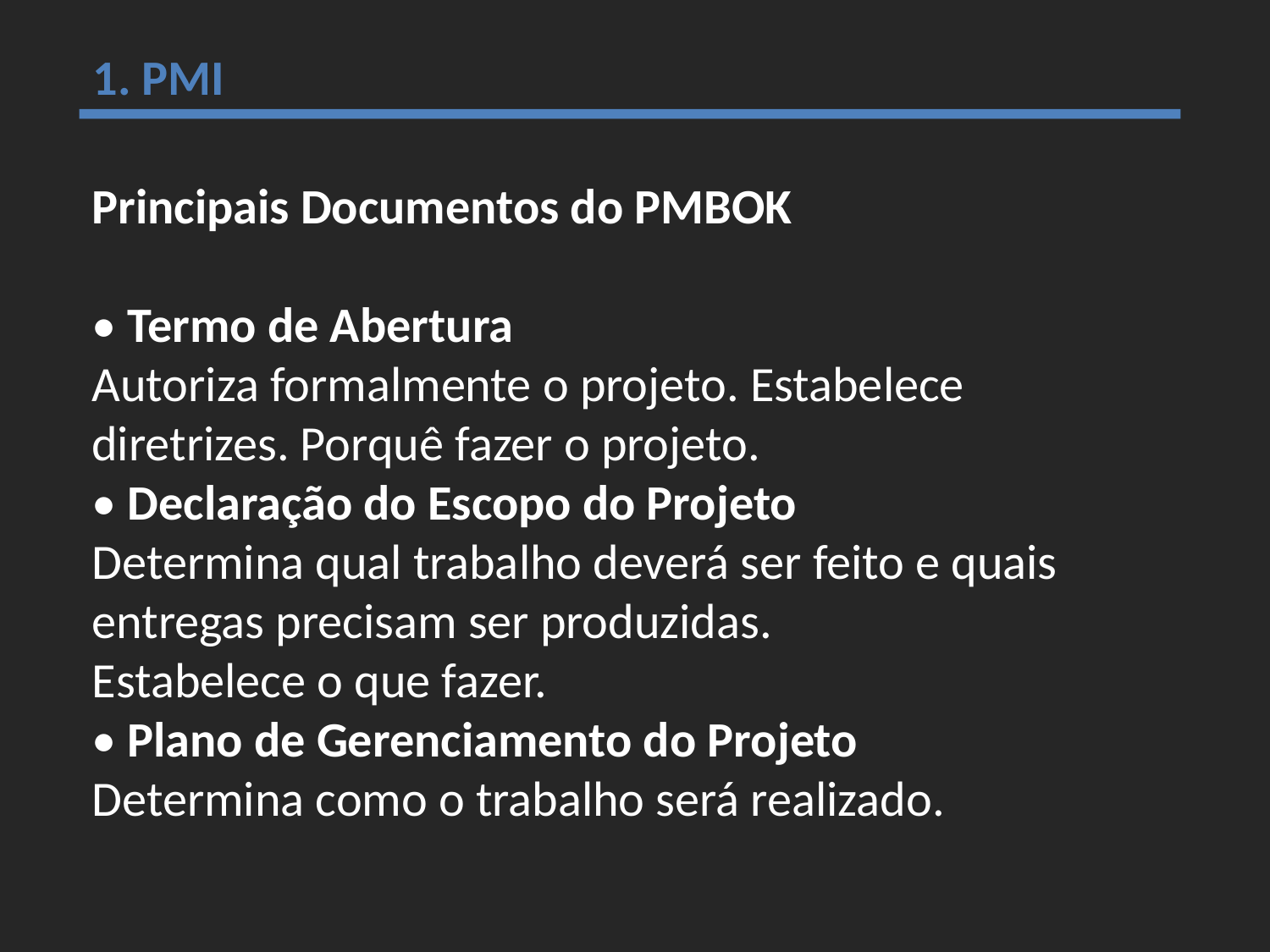

1. PMI

Principais Documentos do PMBOK

• Termo de Abertura
Autoriza formalmente o projeto. Estabelece diretrizes. Porquê fazer o projeto.
• Declaração do Escopo do Projeto
Determina qual trabalho deverá ser feito e quais entregas precisam ser produzidas.
Estabelece o que fazer.
• Plano de Gerenciamento do Projeto
Determina como o trabalho será realizado.